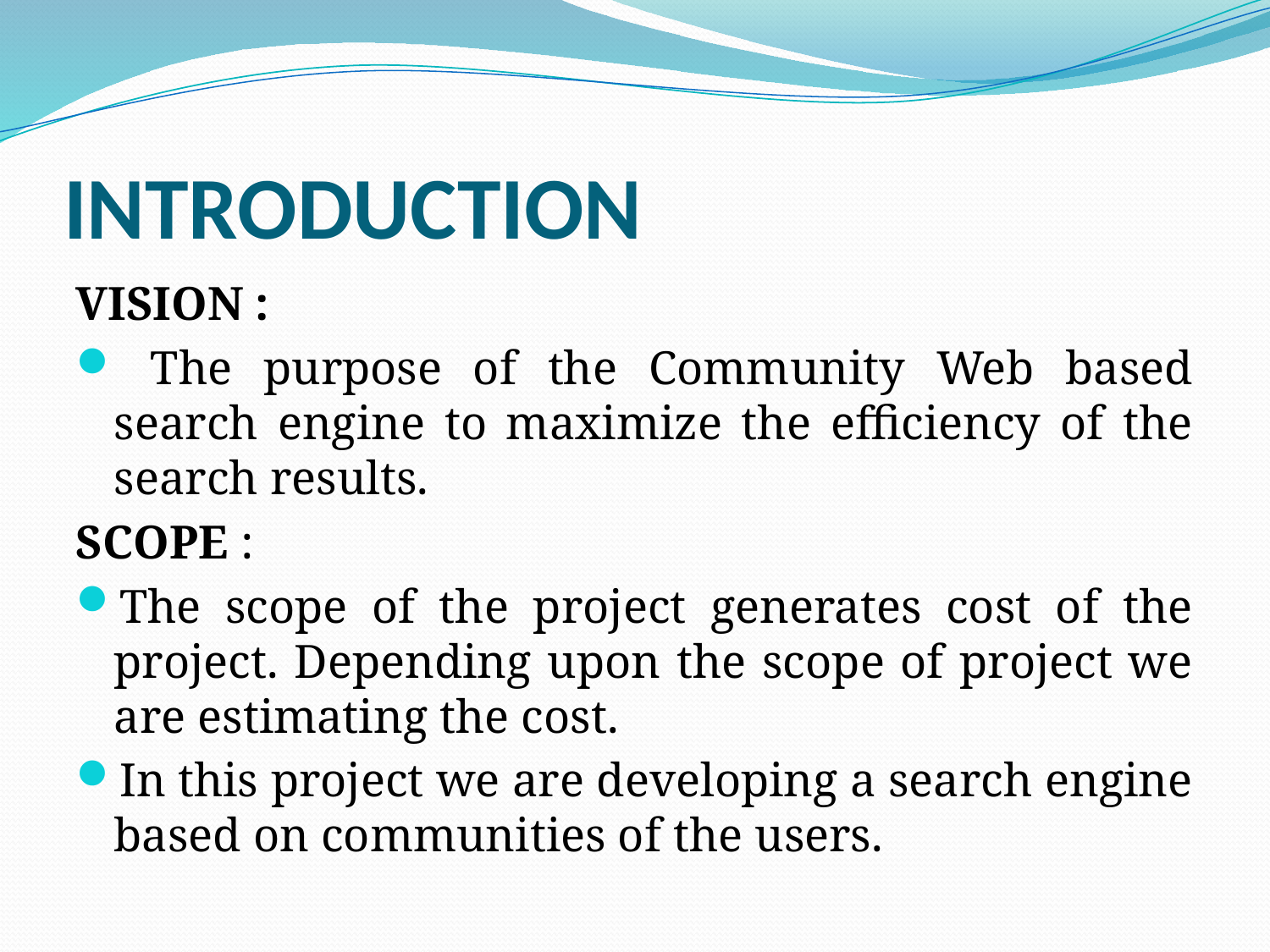

# INTRODUCTION
VISION :
 The purpose of the Community Web based search engine to maximize the efficiency of the search results.
SCOPE :
The scope of the project generates cost of the project. Depending upon the scope of project we are estimating the cost.
In this project we are developing a search engine based on communities of the users.